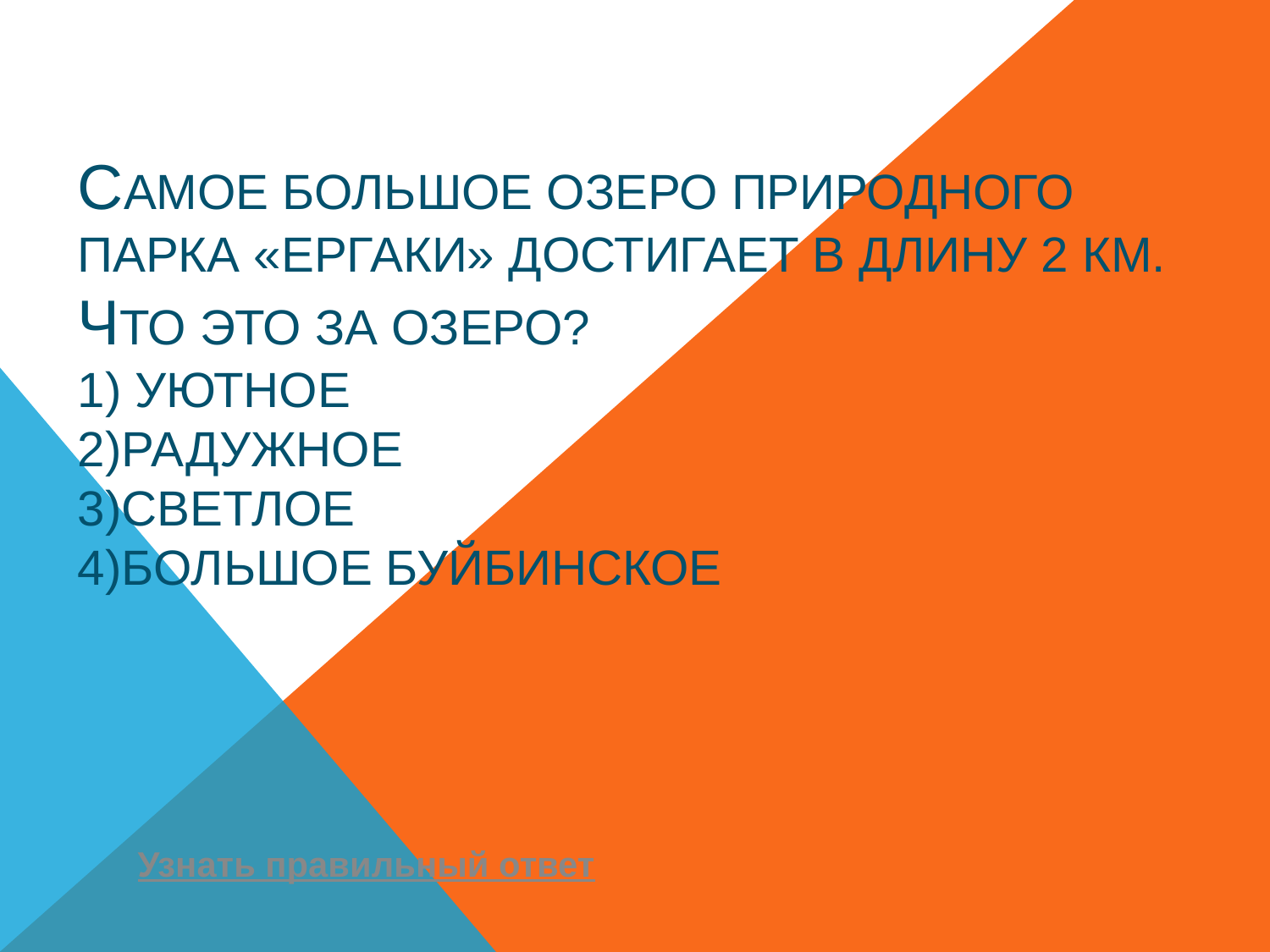

# Самое большое озеро природного парка «ергаки» достигает в длину 2 км. что это за озеро? 1) Уютное 2)радужное 3)светлое 4)большое буйбинское
Узнать правильный ответ